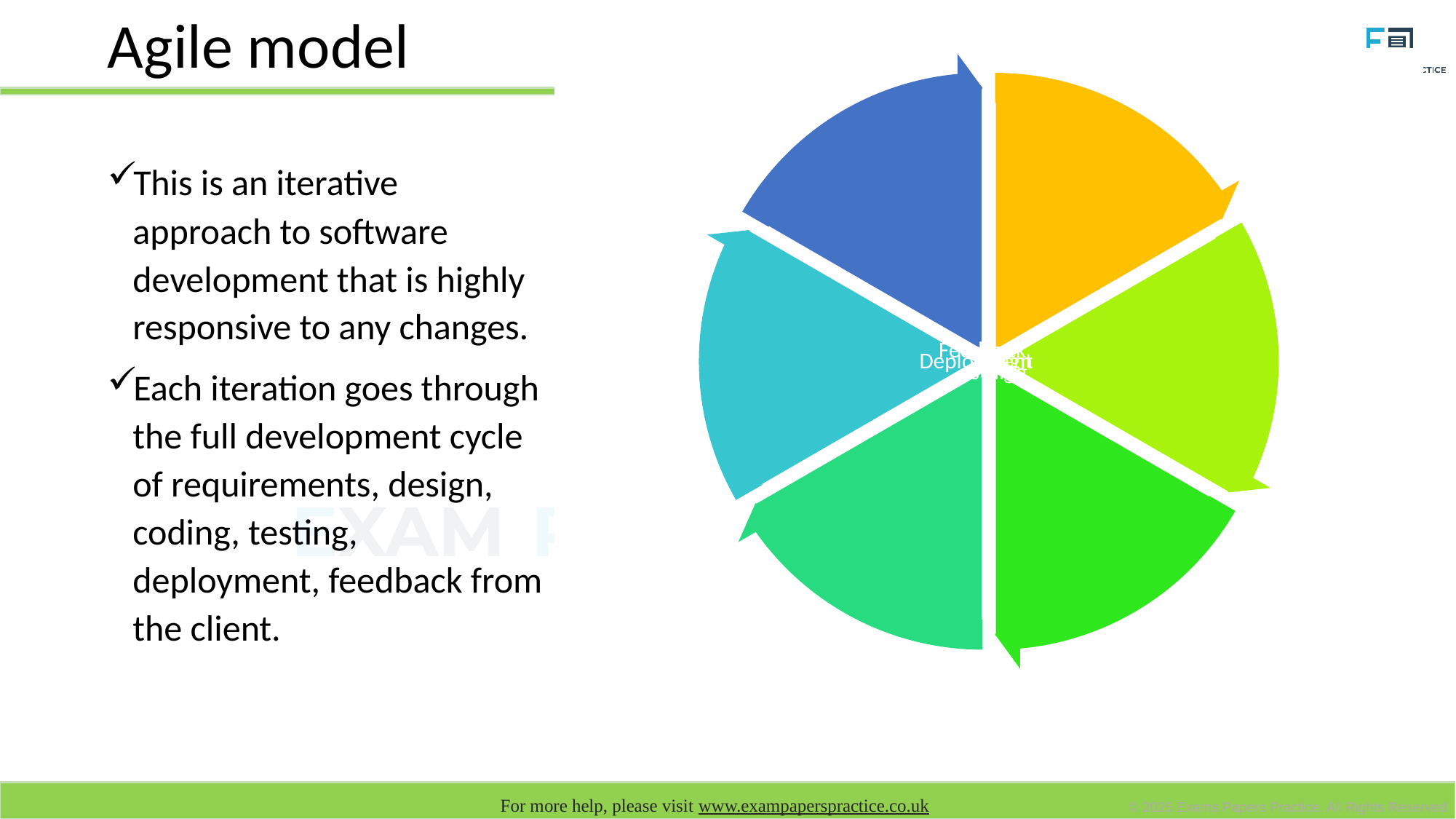

# Agile model
Requirements
Design
Coding
Testing
Deployment
Feedback
This is an iterative approach to software development that is highly responsive to any changes.
Each iteration goes through the full development cycle of requirements, design, coding, testing, deployment, feedback from the client.